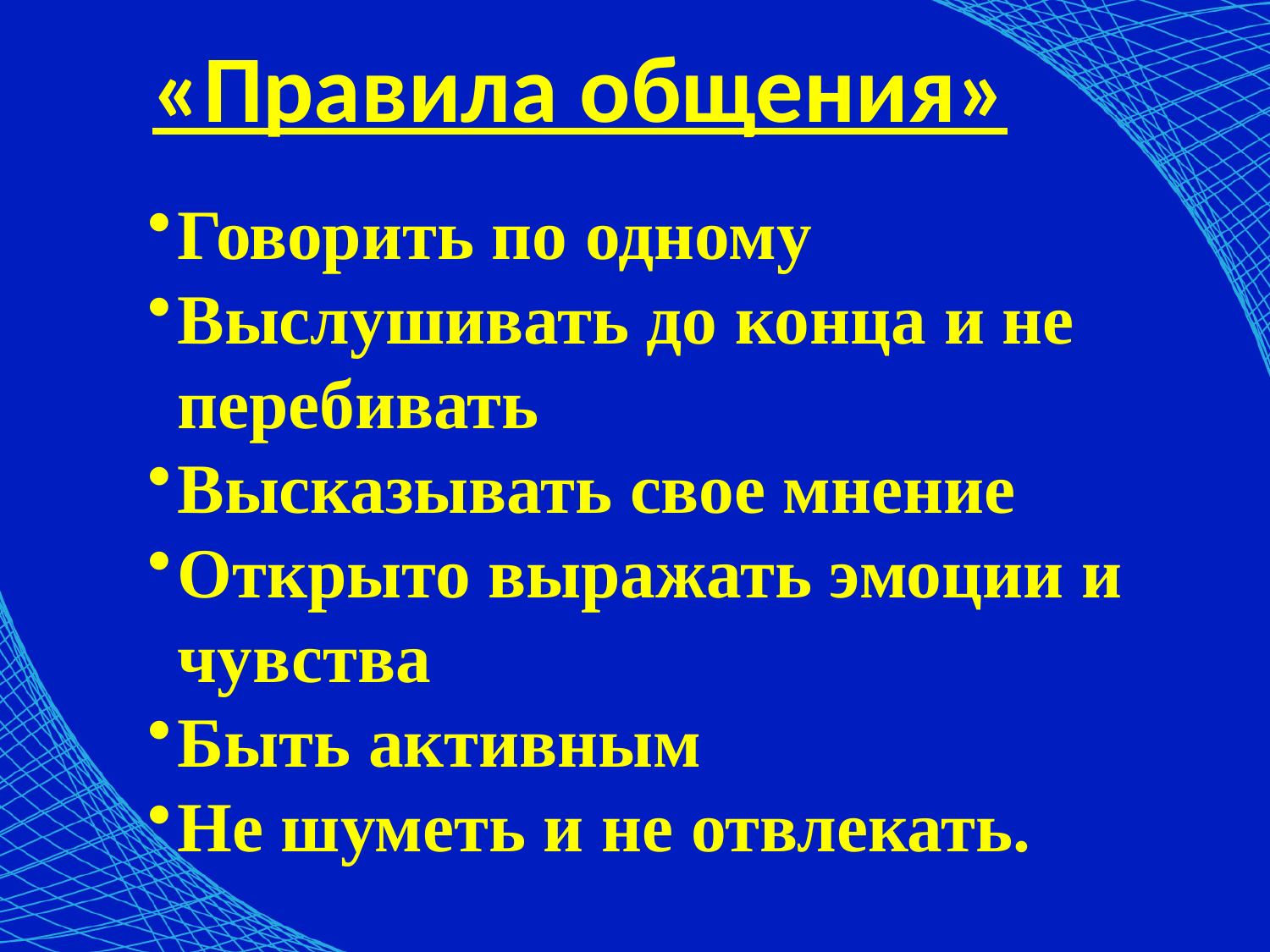

# «Правила общения»
Говорить по одному
Выслушивать до конца и не перебивать
Высказывать свое мнение
Открыто выражать эмоции и чувства
Быть активным
Не шуметь и не отвлекать.